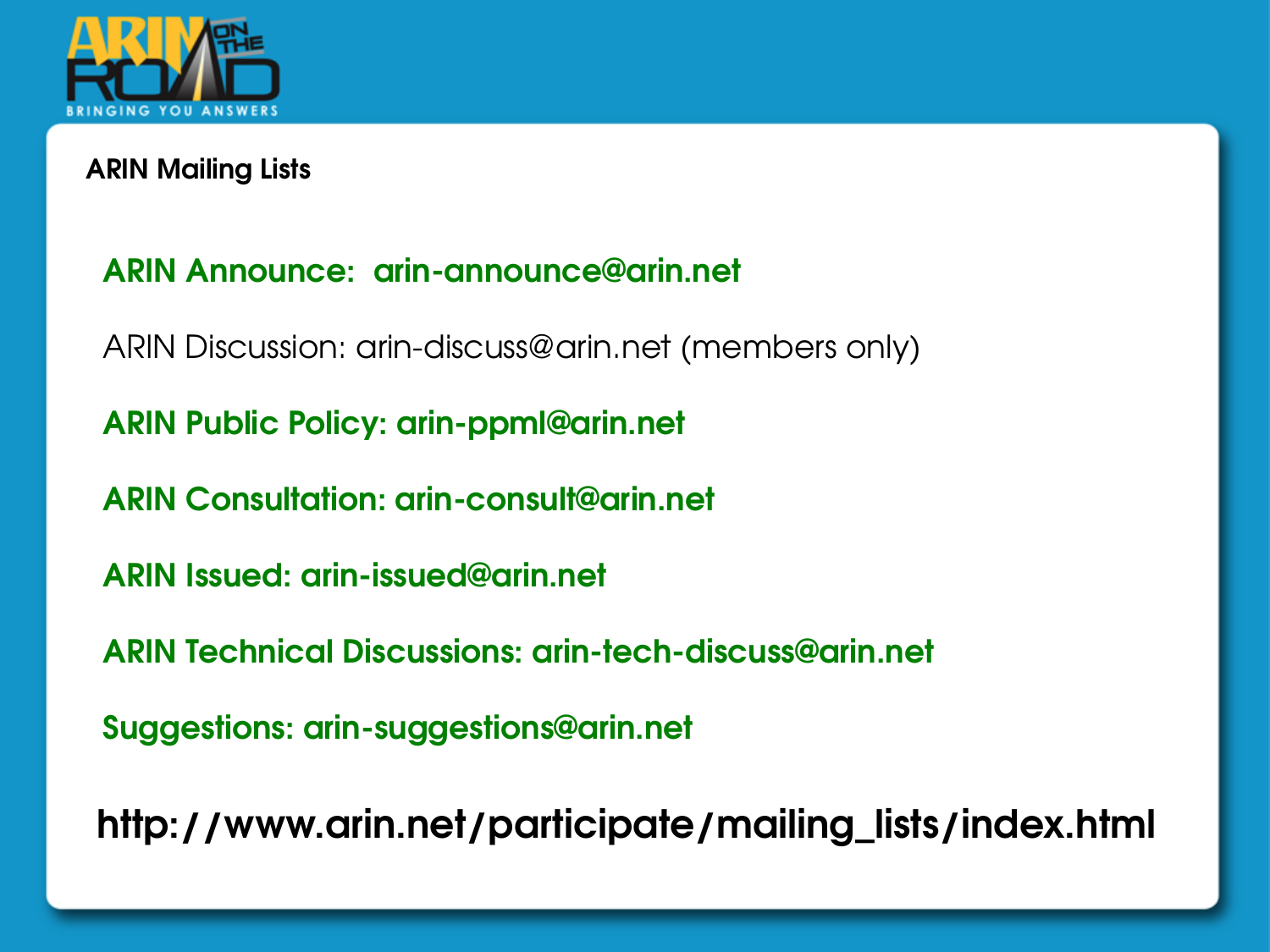

ARIN Mailing Lists

ARIN Consultation - arin-consult@arin.net
Open to the general public. Used in conjunction with the ARIN Consultation and Suggestion Process (ACSP) to gather comments, this list is only open when there is a call for comments

ARIN Issued - arin-issued@arin.net
Read-only list open to the general public. Used by ARIN staff to provide a daily report of IPv4 and IPv6 addresses returned and IPv4 and IPv6 addresses issued directly by ARIN or address blocks returned to ARIN's free pool.

ARIN Technical Discussions - arin-tech-discuss@arin.net
Open to the general public. Provided for those interested in providing technical feedback to ARIN on experiences in the use or evaluation of current ARIN services and features in development.
# ARIN Mailing Lists

ARIN Announce:  arin-announce@arin.net

ARIN Discussion: arin-discuss@arin.net (members only)

ARIN Public Policy: arin-ppml@arin.net

ARIN Consultation: arin-consult@arin.net

ARIN Issued: arin-issued@arin.net

ARIN Technical Discussions: arin-tech-discuss@arin.net

Suggestions: arin-suggestions@arin.net

http://www.arin.net/participate/mailing_lists/index.html